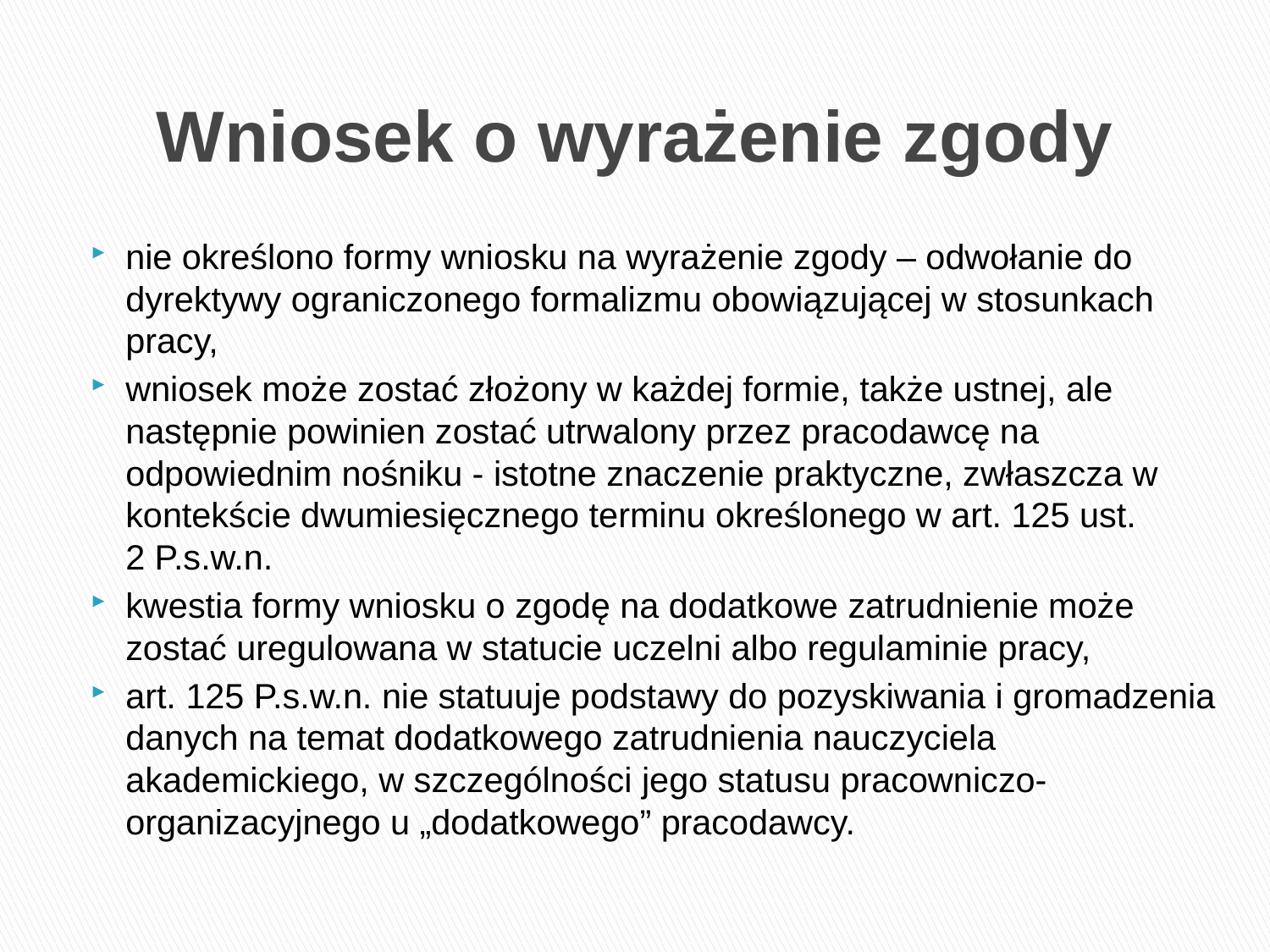

# Wniosek o wyrażenie zgody
nie określono formy wniosku na wyrażenie zgody – odwołanie do dyrektywy ograniczonego formalizmu obowiązującej w stosunkach pracy,
wniosek może zostać złożony w każdej formie, także ustnej, ale następnie powinien zostać utrwalony przez pracodawcę na odpowiednim nośniku - istotne znaczenie praktyczne, zwłaszcza w kontekście dwumiesięcznego terminu określonego w art. 125 ust. 2 P.s.w.n.
kwestia formy wniosku o zgodę na dodatkowe zatrudnienie może zostać uregulowana w statucie uczelni albo regulaminie pracy,
art. 125 P.s.w.n. nie statuuje podstawy do pozyskiwania i gromadzenia danych na temat dodatkowego zatrudnienia nauczyciela akademickiego, w szczególności jego statusu pracowniczo-organizacyjnego u „dodatkowego” pracodawcy.